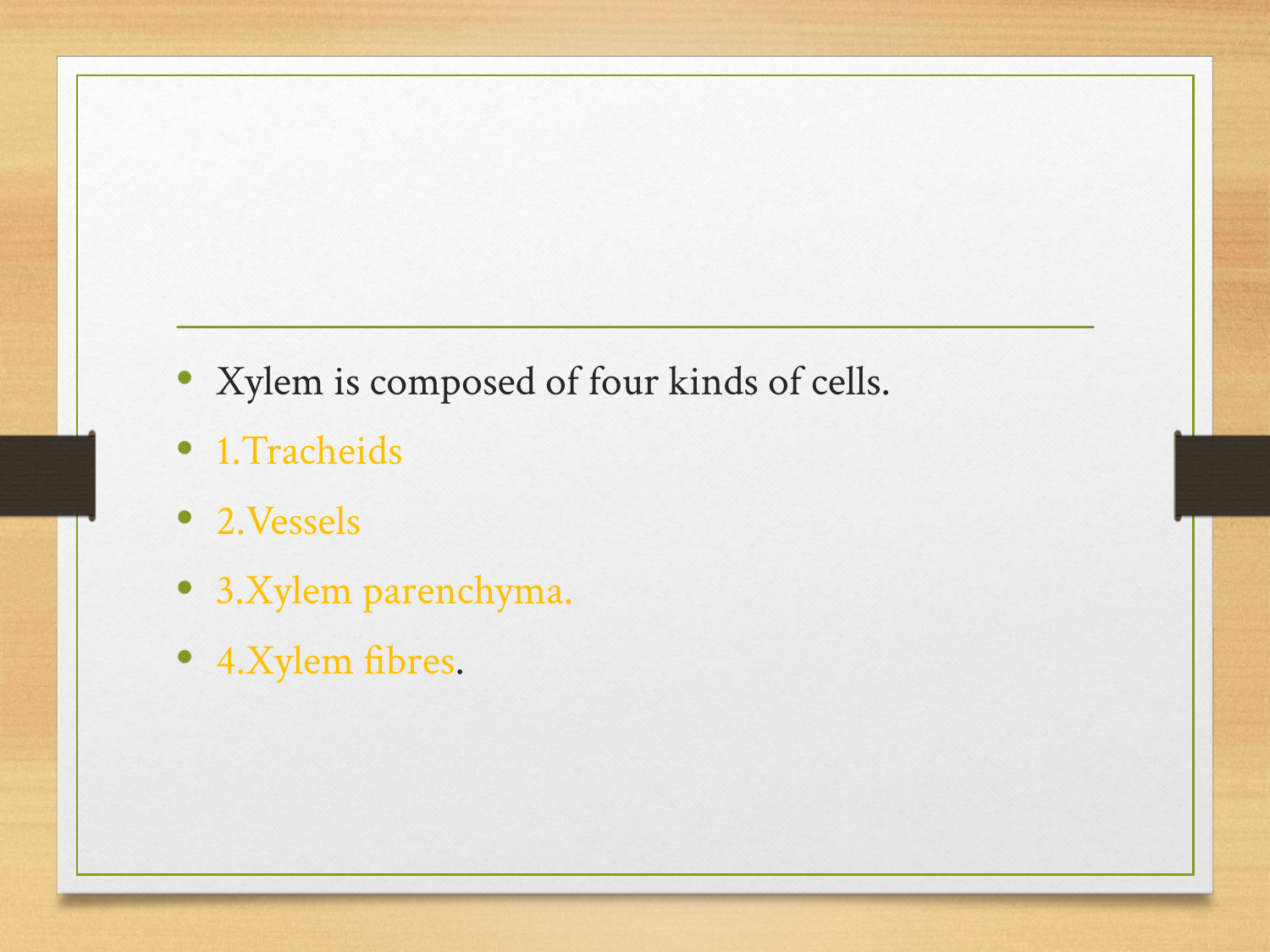

#
Xylem is composed of four kinds of cells.
1.Tracheids
2.Vessels
3.Xylem parenchyma.
4.Xylem fibres.